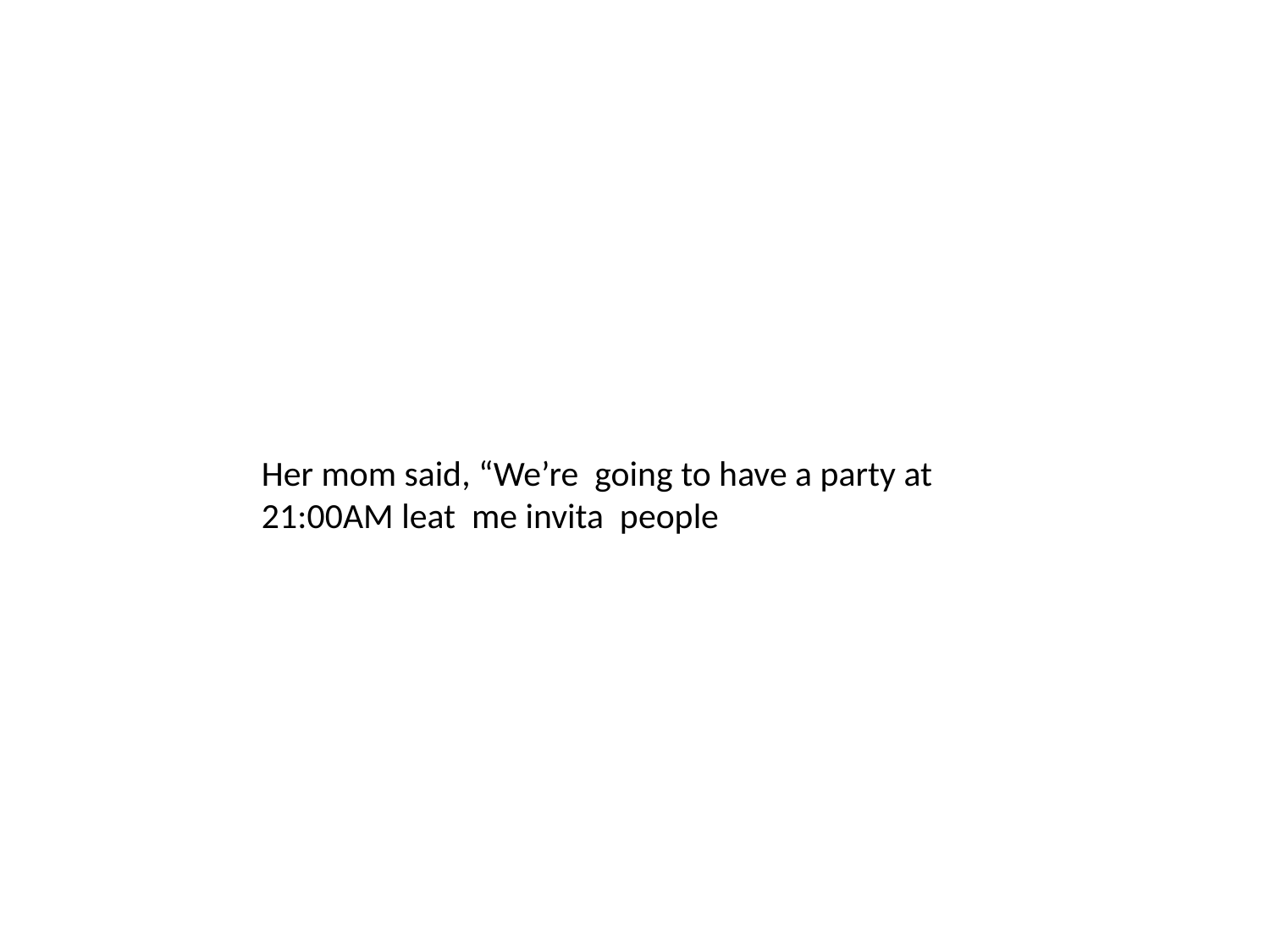

Her mom said, “We’re  going to have a party at 21:00AM leat  me invita  people